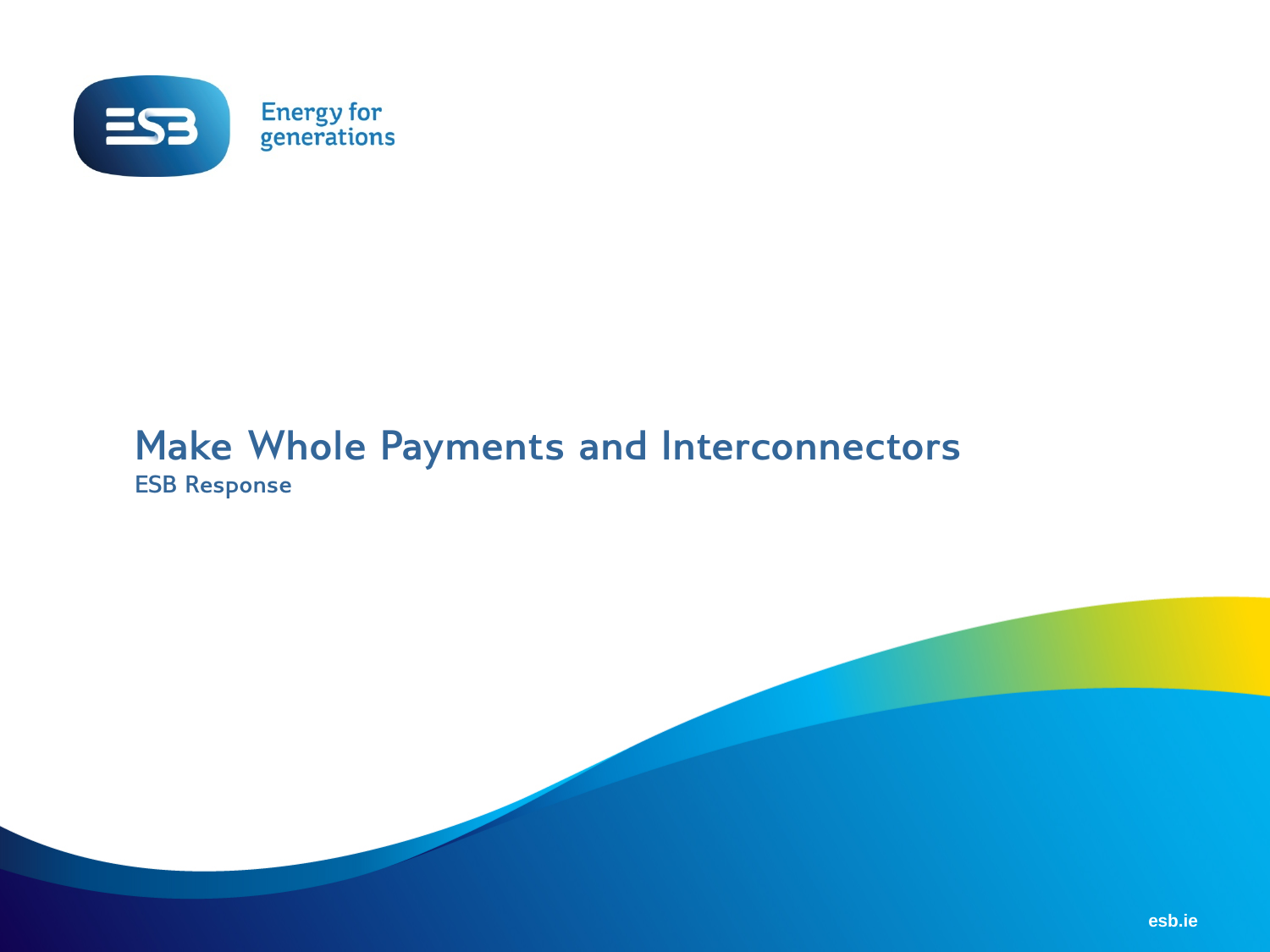

Make Whole Payments and Interconnectors
ESB Response